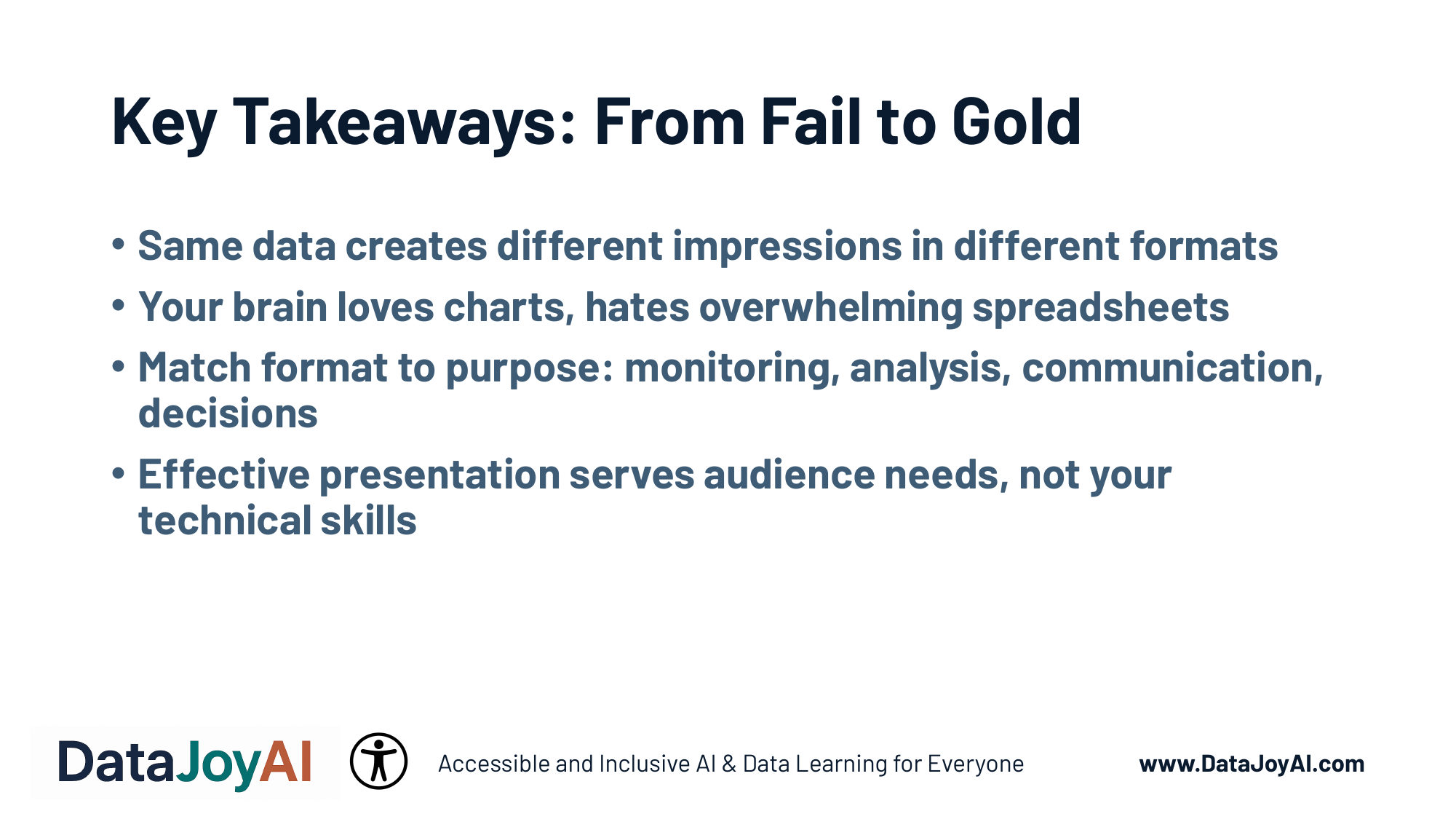

# Key Takeaways: From Fail to Gold
Same data creates different impressions in different formats
Your brain loves charts, hates overwhelming spreadsheets
Match format to purpose: monitoring, analysis, communication, decisions
Effective presentation serves audience needs, not your technical skills